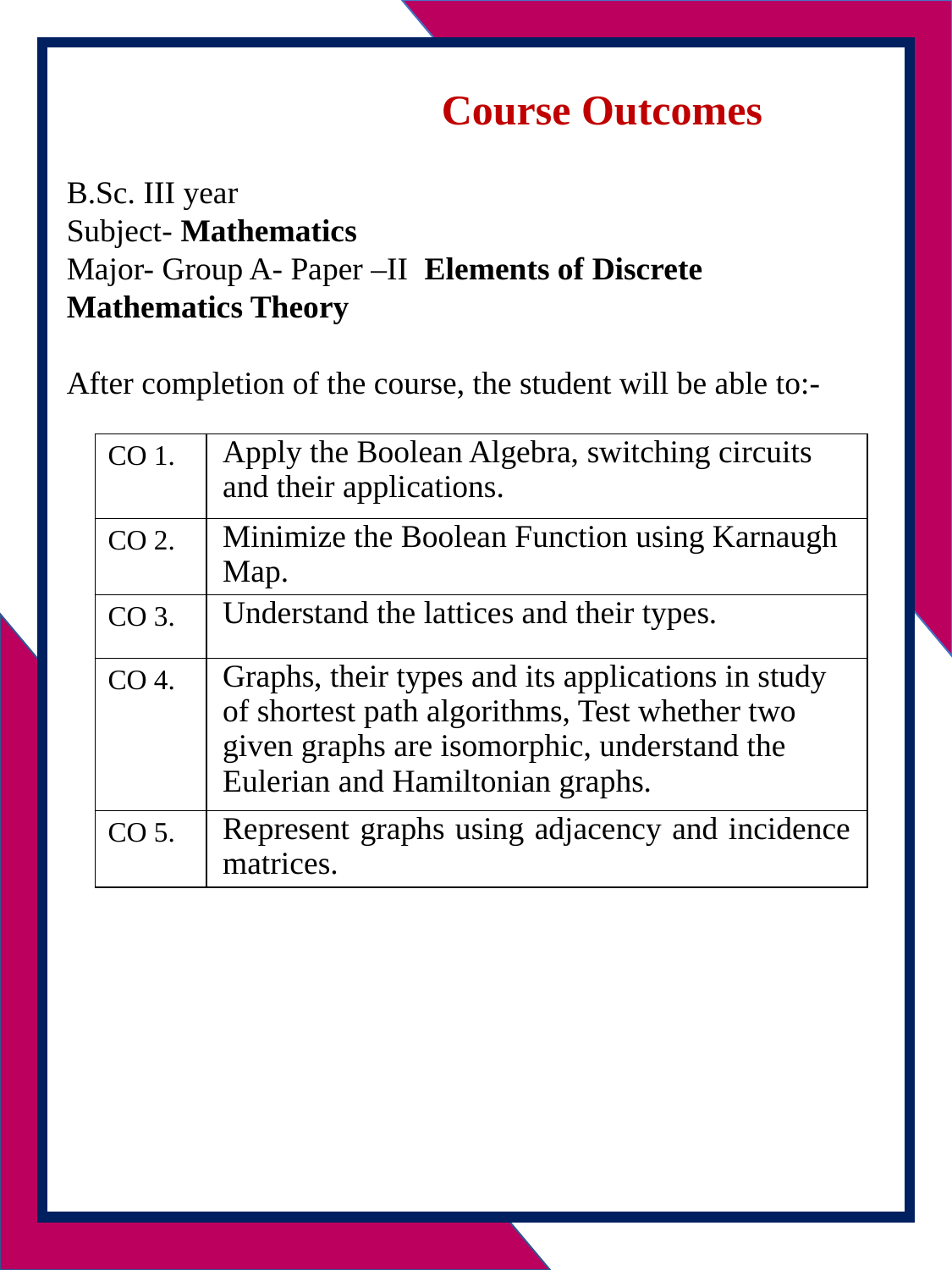

Course Outcomes

B.Sc. III year
Subject- Mathematics
Major- Group A- Paper –II  Elements of Discrete Mathematics Theory

After completion of the course, the student will be able to:-

| CO 1. | Apply the Boolean Algebra, switching circuits and their applications. |
| --- | --- |
| CO 2. | Minimize the Boolean Function using Karnaugh Map. |
| CO 3. | Understand the lattices and their types. |
| CO 4. | Graphs, their types and its applications in study of shortest path algorithms, Test whether two given graphs are isomorphic, understand the Eulerian and Hamiltonian graphs. |
| CO 5. | Represent graphs using adjacency and incidence matrices. |